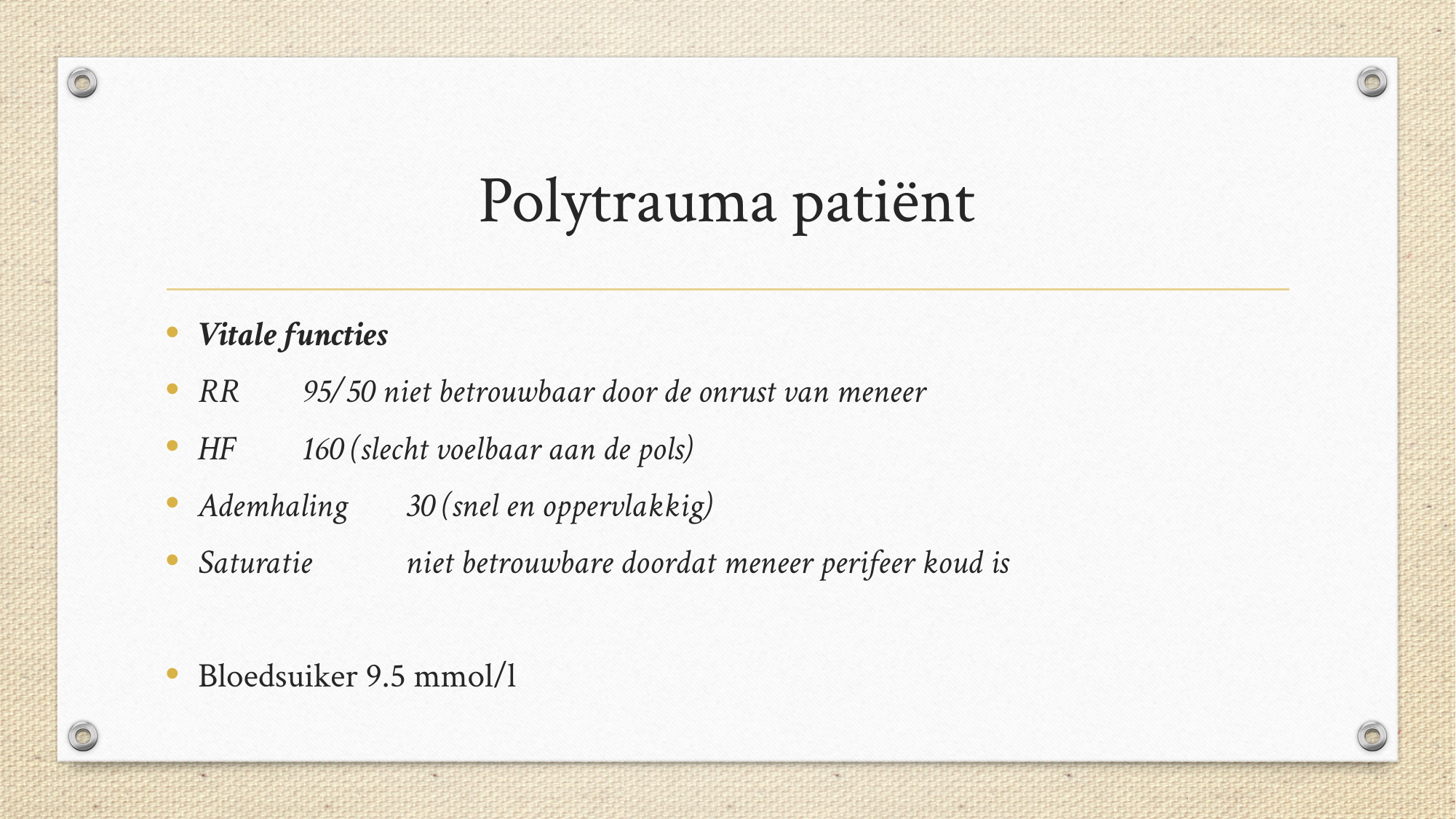

# Polytrauma patiënt
Vitale functies
RR			95/50 niet betrouwbaar door de onrust van meneer
HF			160 (slecht voelbaar aan de pols)
Ademhaling 	30 (snel en oppervlakkig)
Saturatie 		niet betrouwbare doordat meneer perifeer koud is

Bloedsuiker 9.5 mmol/l